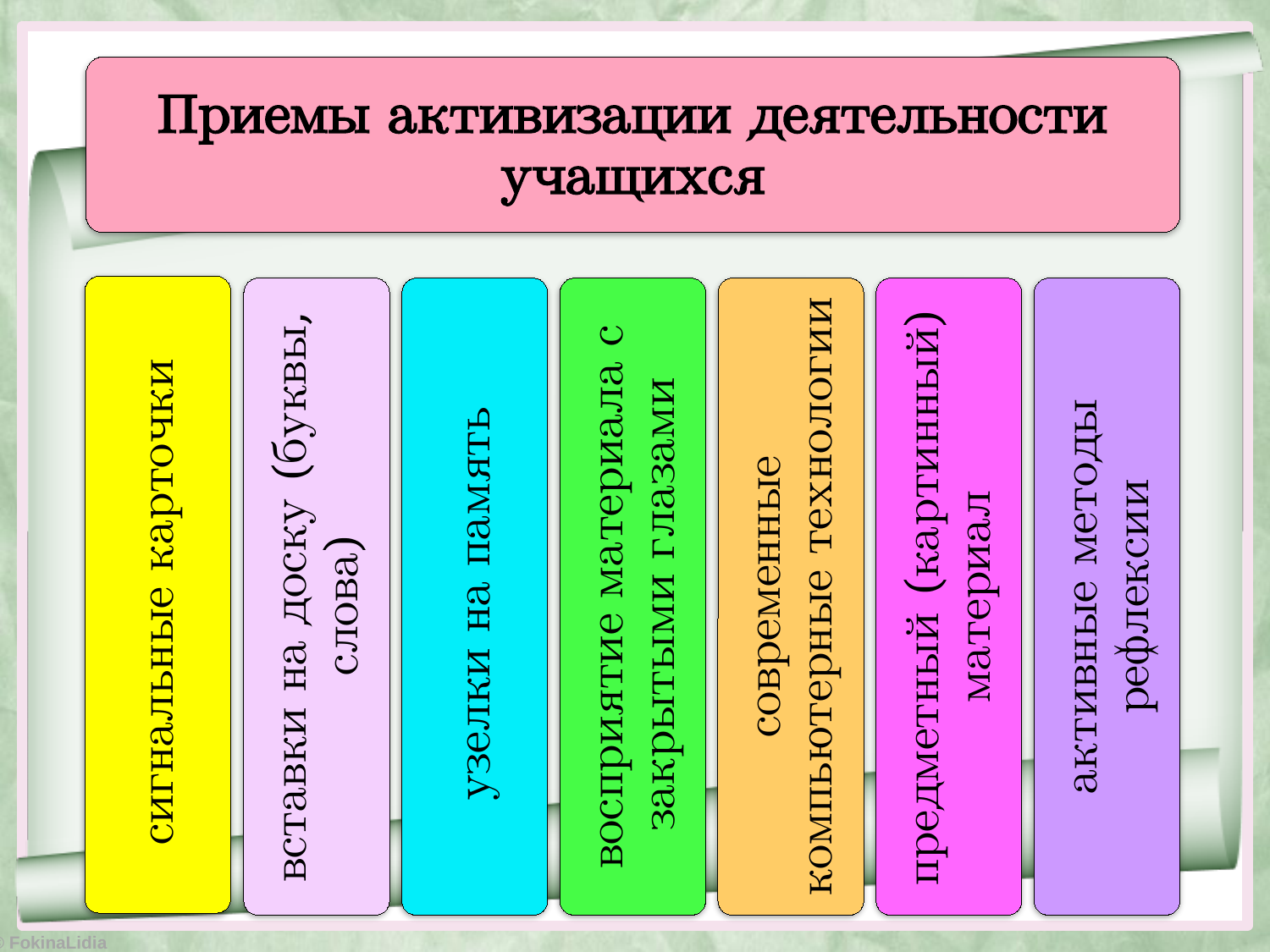

Приемы активизации деятельности учащихся
сигнальные карточки
вставки на доску (буквы, слова)
узелки на память
восприятие материала с закрытыми глазами
современные компьютерные технологии
предметный (картинный) материал
активные методы рефлексии